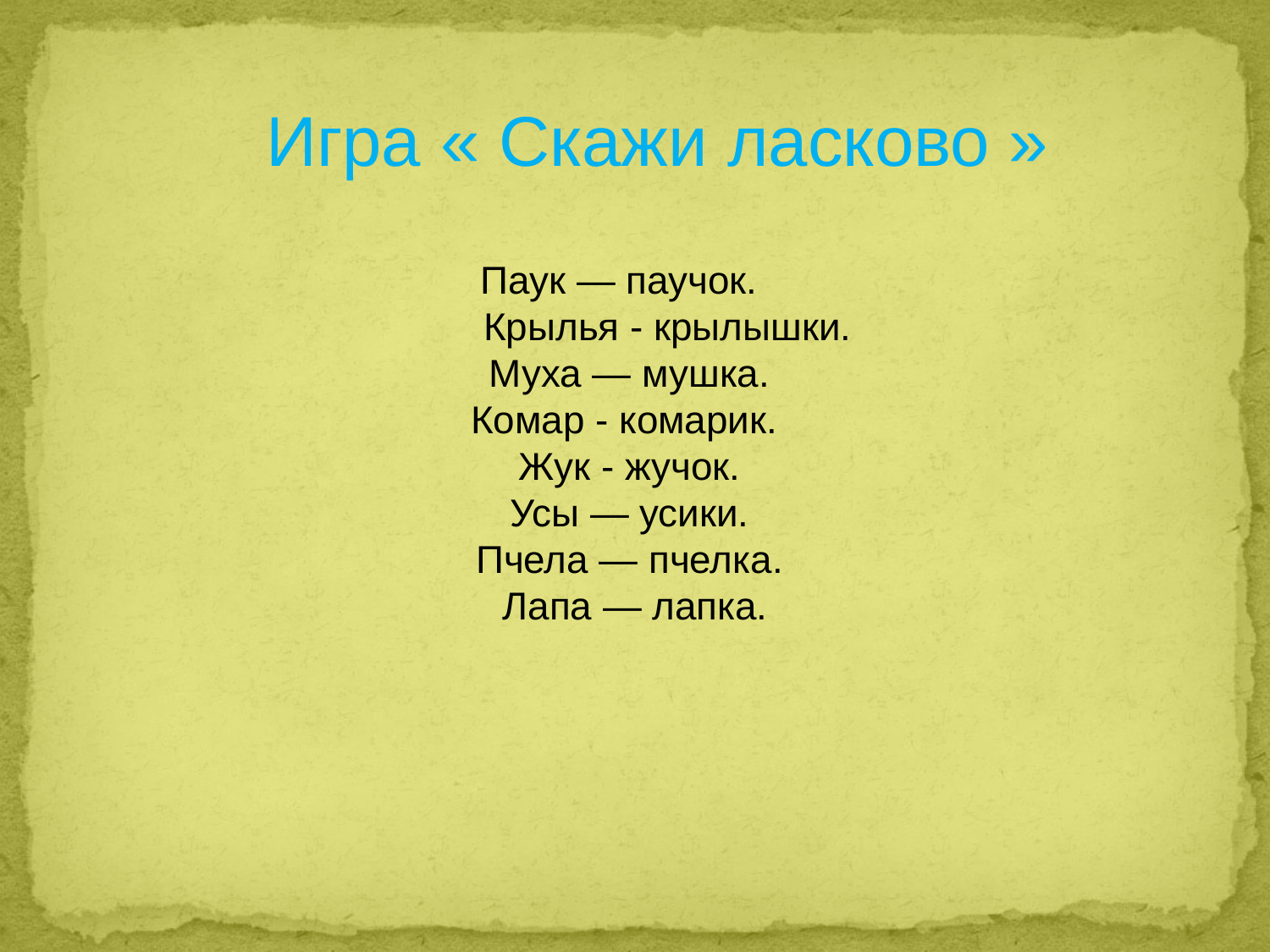

Игра « Скажи ласково »

                          Паук — паучок.
                                 Крылья - крылышки.
                            Муха — мушка.
  Комар - комарик.
Жук - жучок.
Усы — усики.
Пчела — пчелка.
Лапа — лапка.
 .